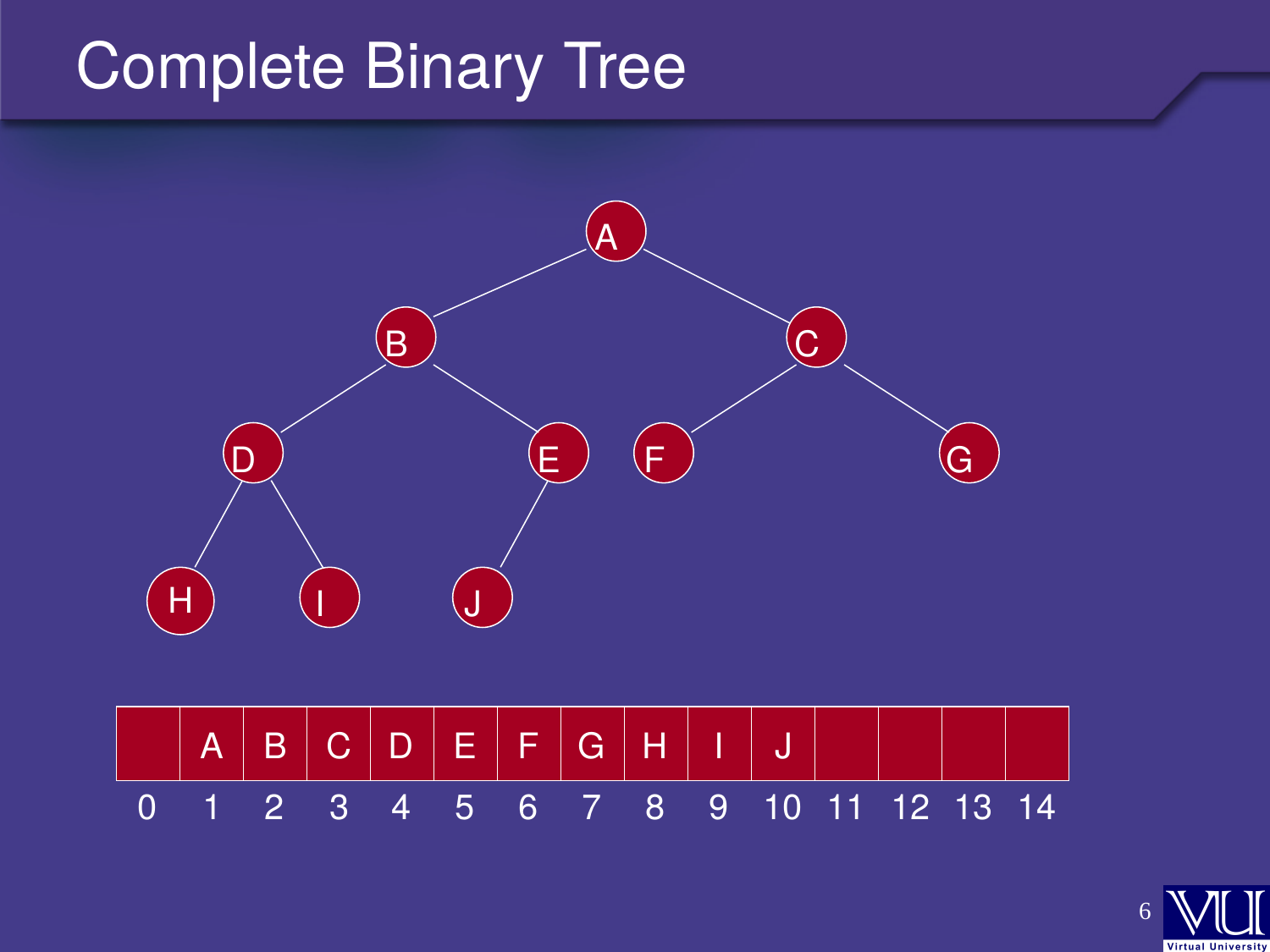

# Complete Binary Tree

A

B

C

D

E

F

G

I

J
H

A
B
C
D
E
F
G
H
I
J
0
1
2
3
4
5
6
7
8
9
10
11
12
13
14
6